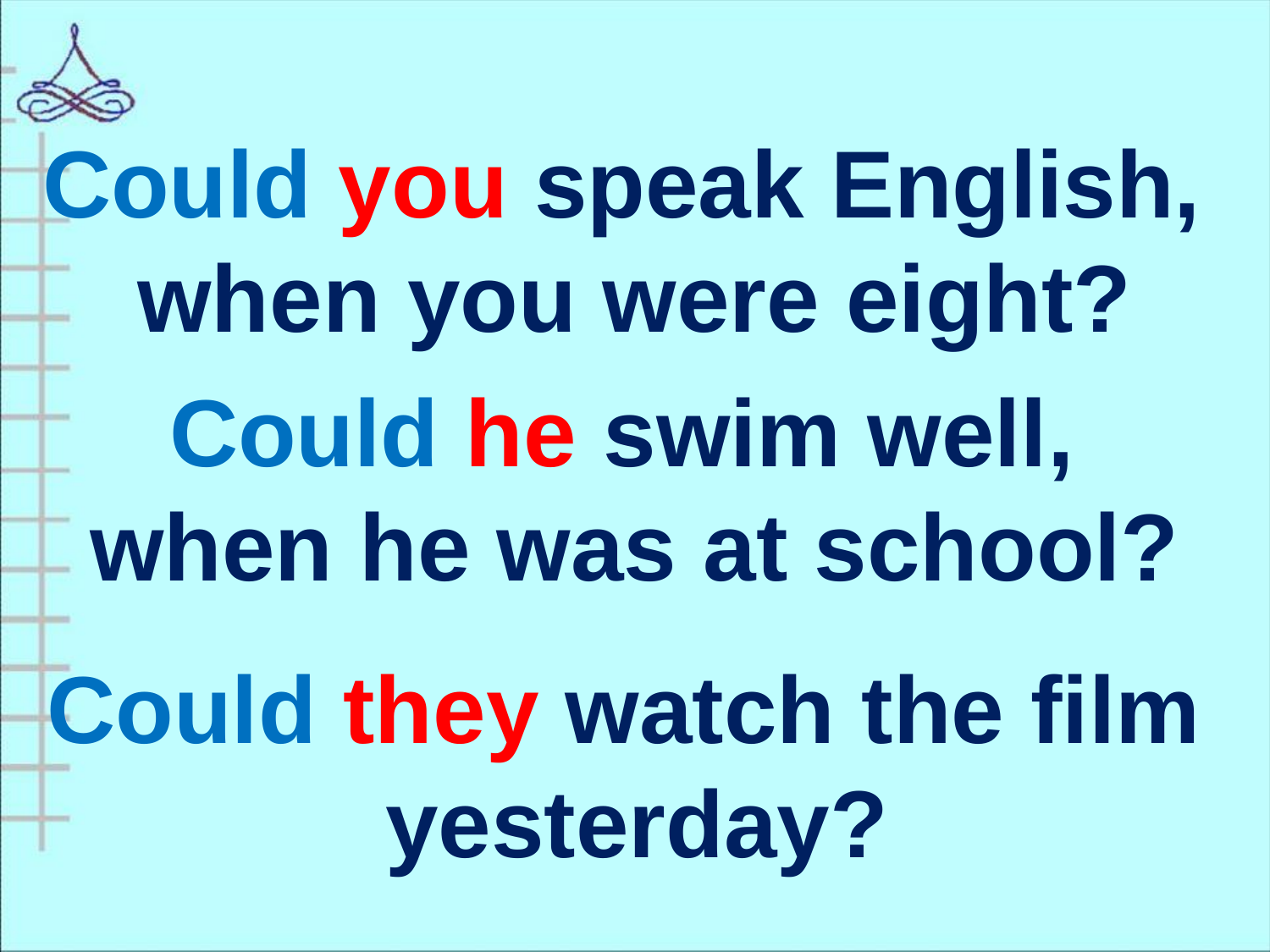

Could you speak English,
when you were eight?
Could he swim well,
when he was at school?
Could they watch the film
yesterday?